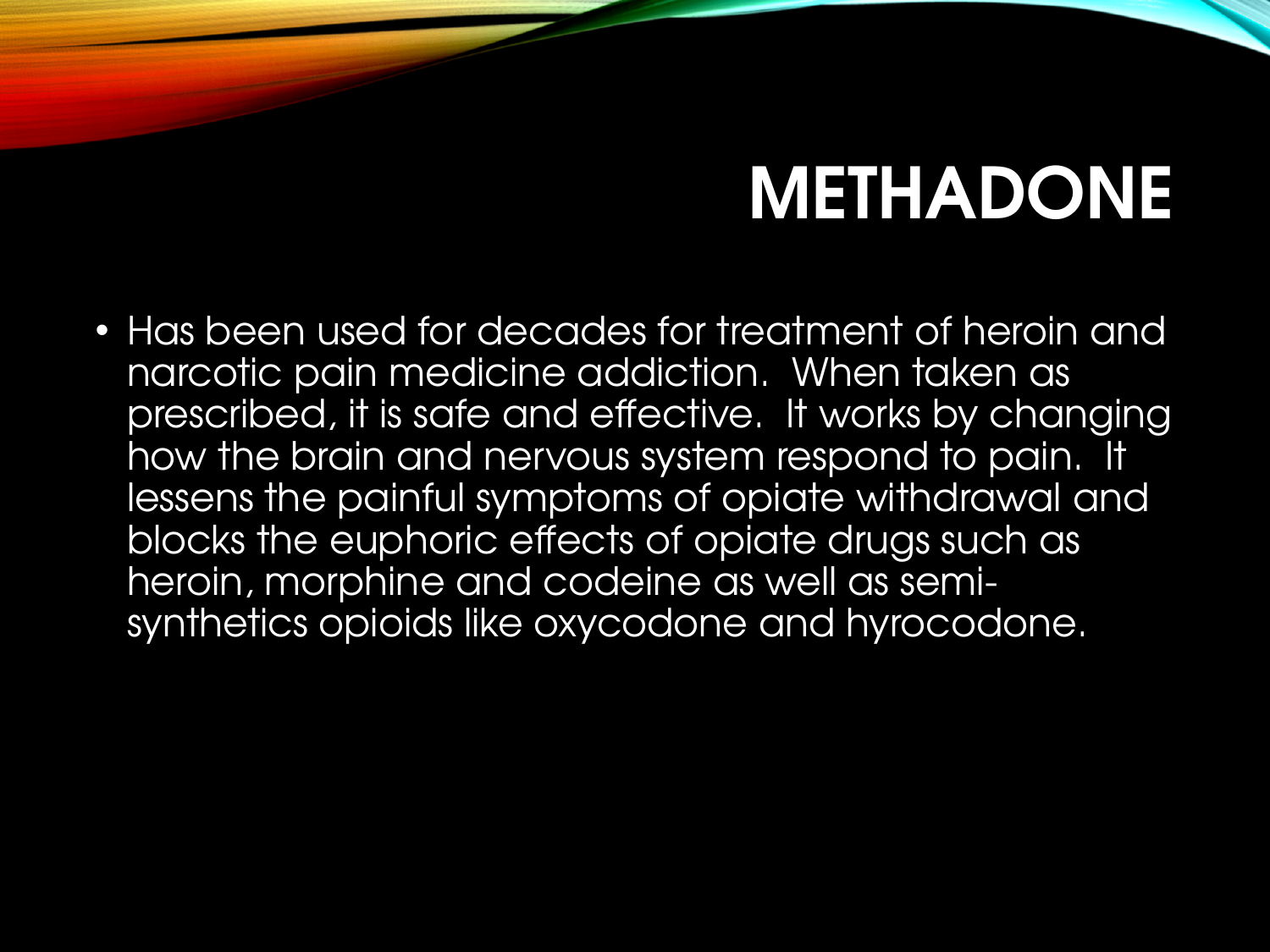

# Methadone
Has been used for decades for treatment of heroin and narcotic pain medicine addiction.  When taken as prescribed, it is safe and effective.  It works by changing how the brain and nervous system respond to pain.  It lessens the painful symptoms of opiate withdrawal and blocks the euphoric effects of opiate drugs such as heroin, morphine and codeine as well as semi-synthetics opioids like oxycodone and hyrocodone.